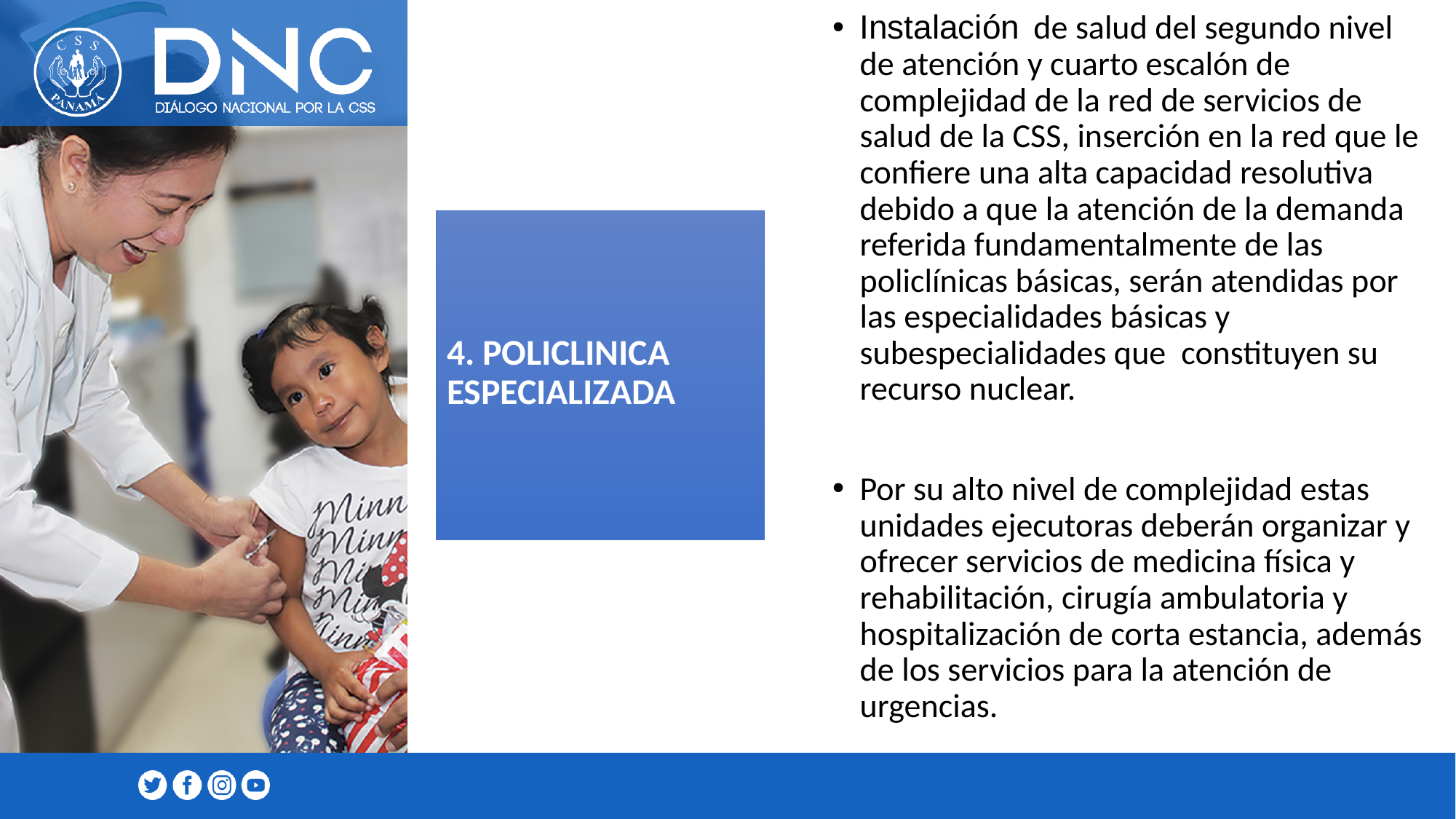

Instalación  de salud del segundo nivel de atención y cuarto escalón de complejidad de la red de servicios de salud de la CSS, inserción en la red que le confiere una alta capacidad resolutiva debido a que la atención de la demanda referida fundamentalmente de las policlínicas básicas, serán atendidas por las especialidades básicas y subespecialidades que  constituyen su recurso nuclear.

Por su alto nivel de complejidad estas unidades ejecutoras deberán organizar y ofrecer servicios de medicina física y rehabilitación, cirugía ambulatoria y hospitalización de corta estancia, además de los servicios para la atención de urgencias.

# 4. POLICLINICA ESPECIALIZADA